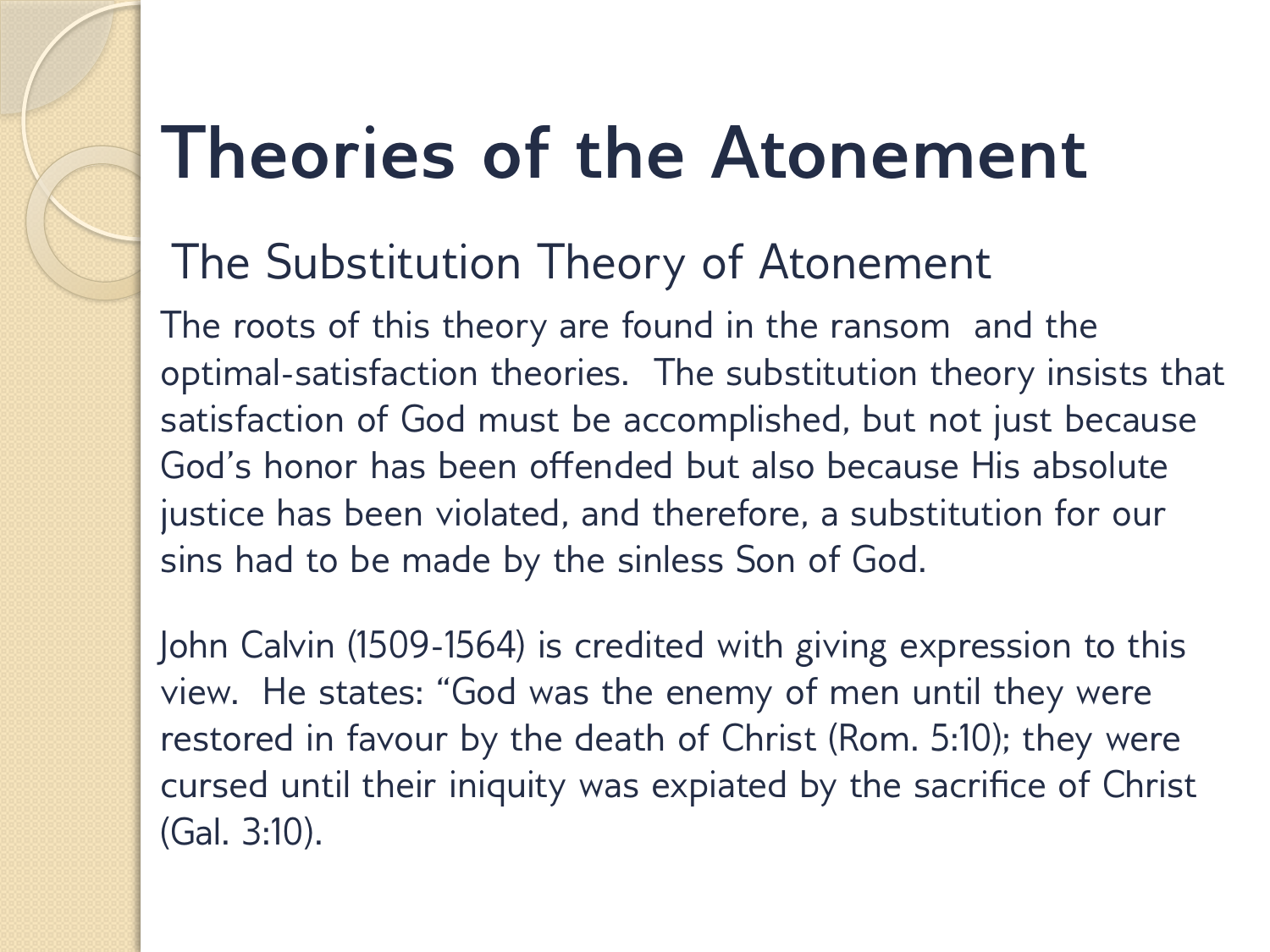

# Theories of the Atonement
The Substitution Theory of Atonement
The roots of this theory are found in the ransom  and the optimal-satisfaction theories.  The substitution theory insists that satisfaction of God must be accomplished, but not just because God’s honor has been offended but also because His absolute justice has been violated, and therefore, a substitution for our sins had to be made by the sinless Son of God.

John Calvin (1509-1564) is credited with giving expression to this view.  He states: “God was the enemy of men until they were restored in favour by the death of Christ (Rom. 5:10); they were cursed until their iniquity was expiated by the sacrifice of Christ (Gal. 3:10).